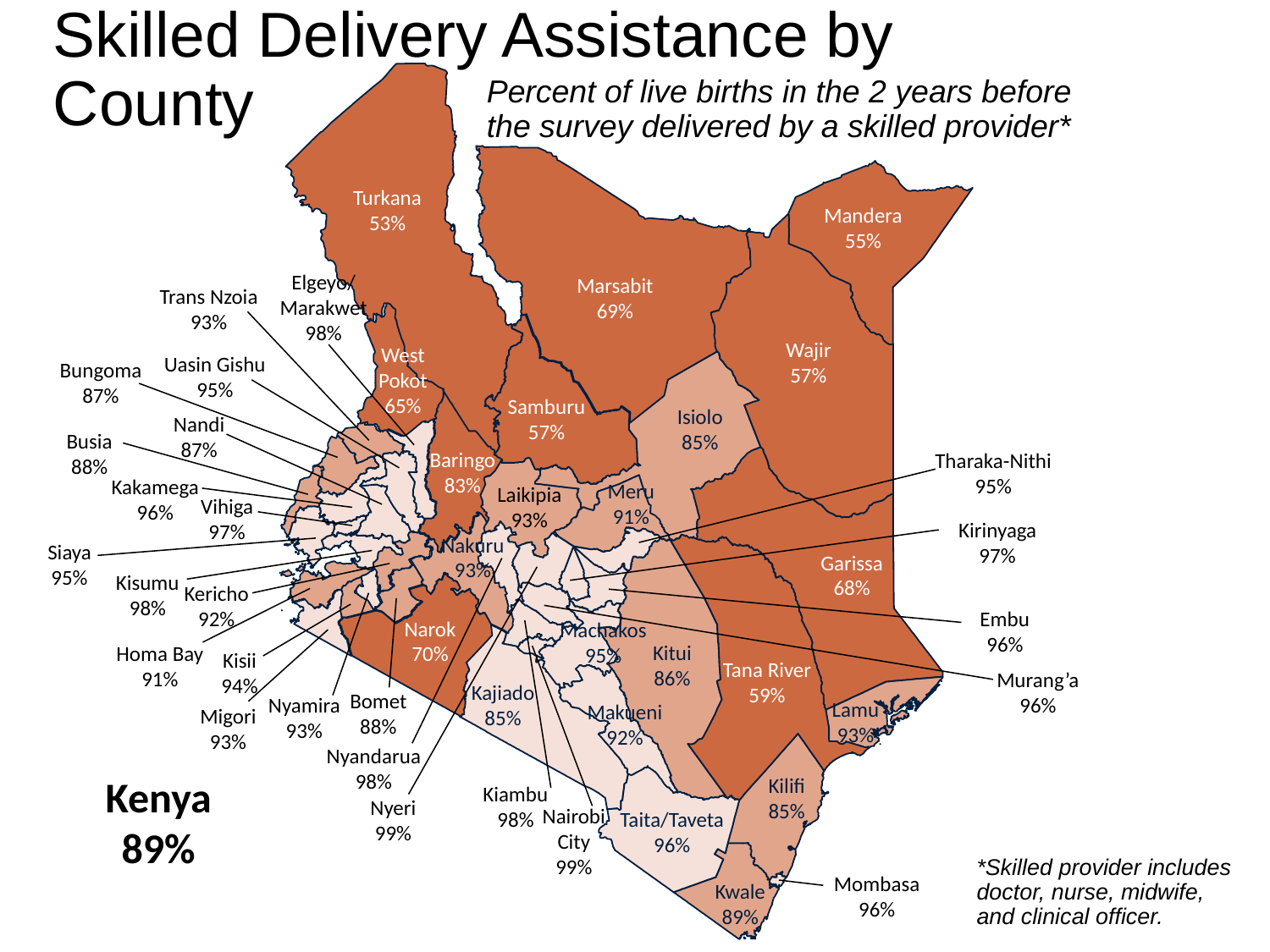

# Skilled Delivery Assistance by County

Percent of live births in the 2 years before the survey delivered by a skilled provider*

Turkana
53%
Mandera
55%

Elgeyo/ Marakwet
98%
Marsabit
69%
Trans Nzoia
93%

Wajir
57%
West Pokot
65%
Uasin Gishu
95%
Bungoma
87%

Samburu
57%

Isiolo
85%
Nandi
87%

Busia
88%

Baringo
83%
Tharaka-Nithi
95%

Kakamega
96%
Meru
91%

Laikipia
93%

Vihiga
97%

Kirinyaga
97%

Nakuru
93%

Siaya
95%

Garissa
68%

Kisumu
98%

Kericho
92%

Embu
96%

Narok
70%
Machakos
95%

Kitui
86%
Homa Bay
91%

Kisii
94%
Tana River
59%
Murang’a
96%

Kajiado
85%

Bomet
88%
Nyamira
93%
Lamu
93%
Makueni
92%
Migori
93%

Nyandarua
98%
Kenya
89%

Kilifi
85%
Kiambu
98%
Nyeri
99%
Nairobi
City
99%
Taita/Taveta
96%

*Skilled provider includes doctor, nurse, midwife, and clinical officer.
Mombasa
96%

Kwale
89%